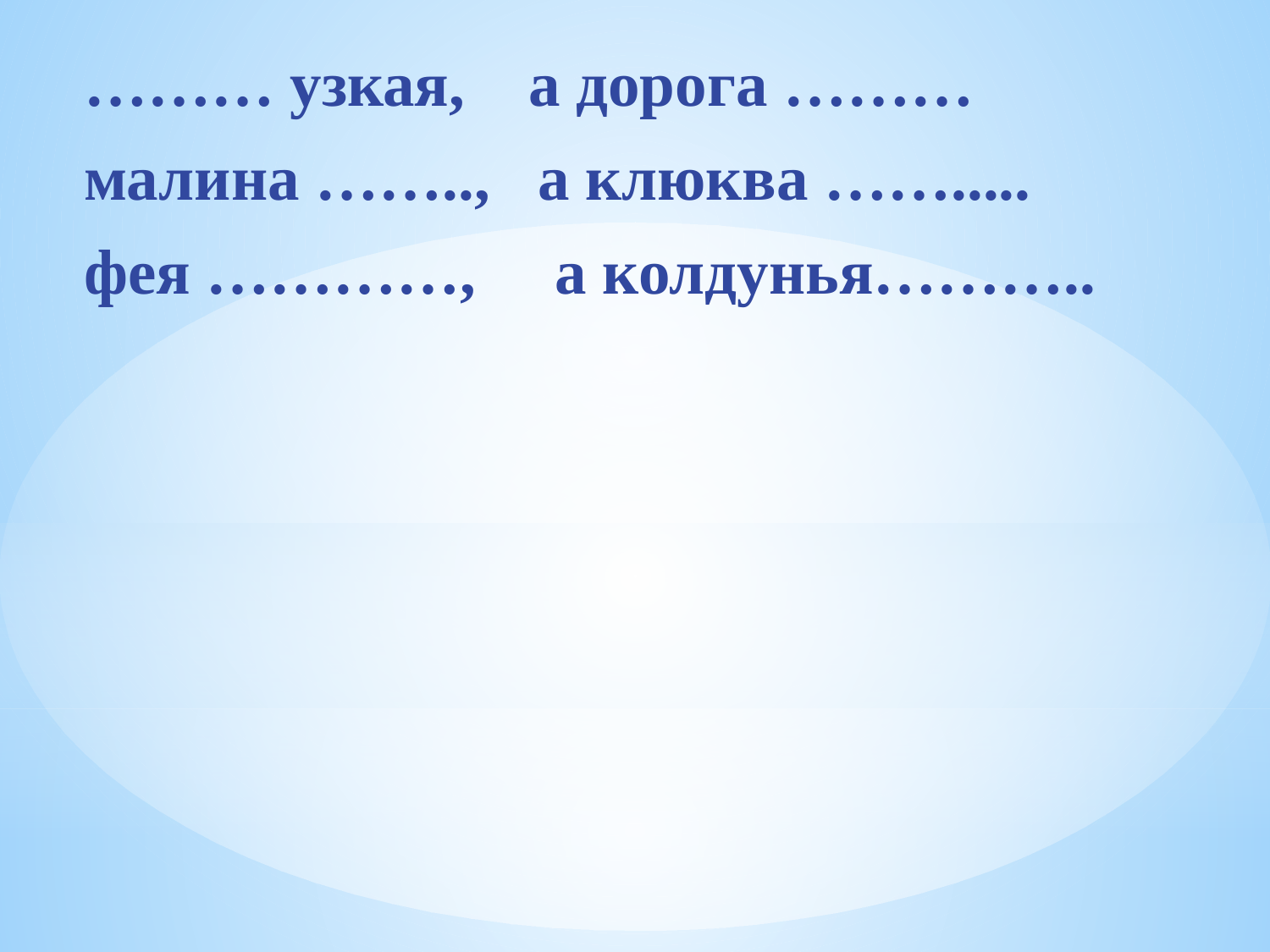

……… узкая,    а дорога ………
малина ……..,   а клюква …….....
фея …………,     а колдунья………..